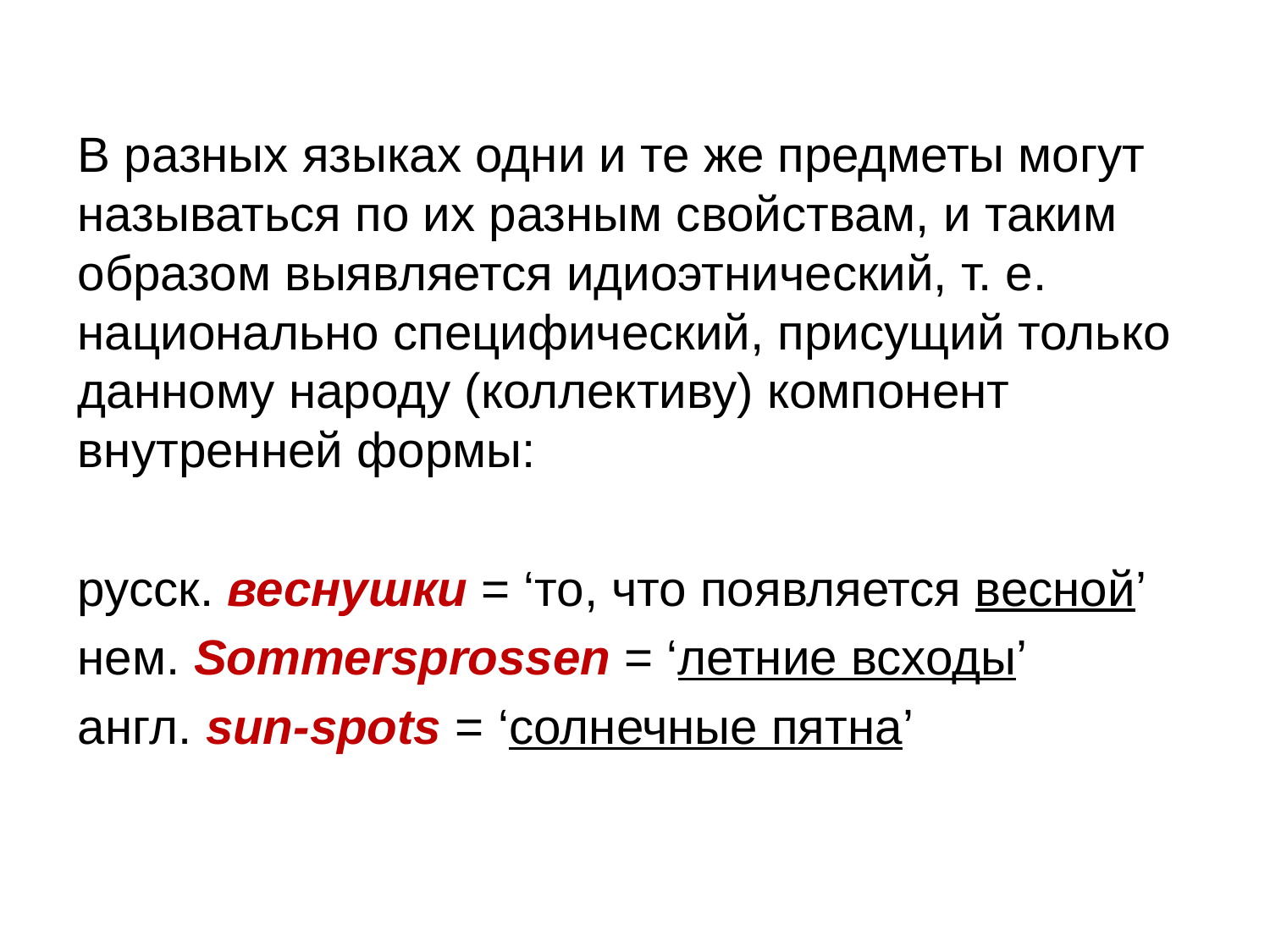

В разных языках одни и те же предметы могут называться по их разным свойствам, и таким образом выявляется идиоэтнический, т. е. национально специфический, присущий только данному народу (коллективу) компонент внутренней формы:

русск. веснушки = ‘то, что появляется весной’
нем. Sommersprossen = ‘летние всходы’
англ. sun-spots = ‘солнечные пятна’